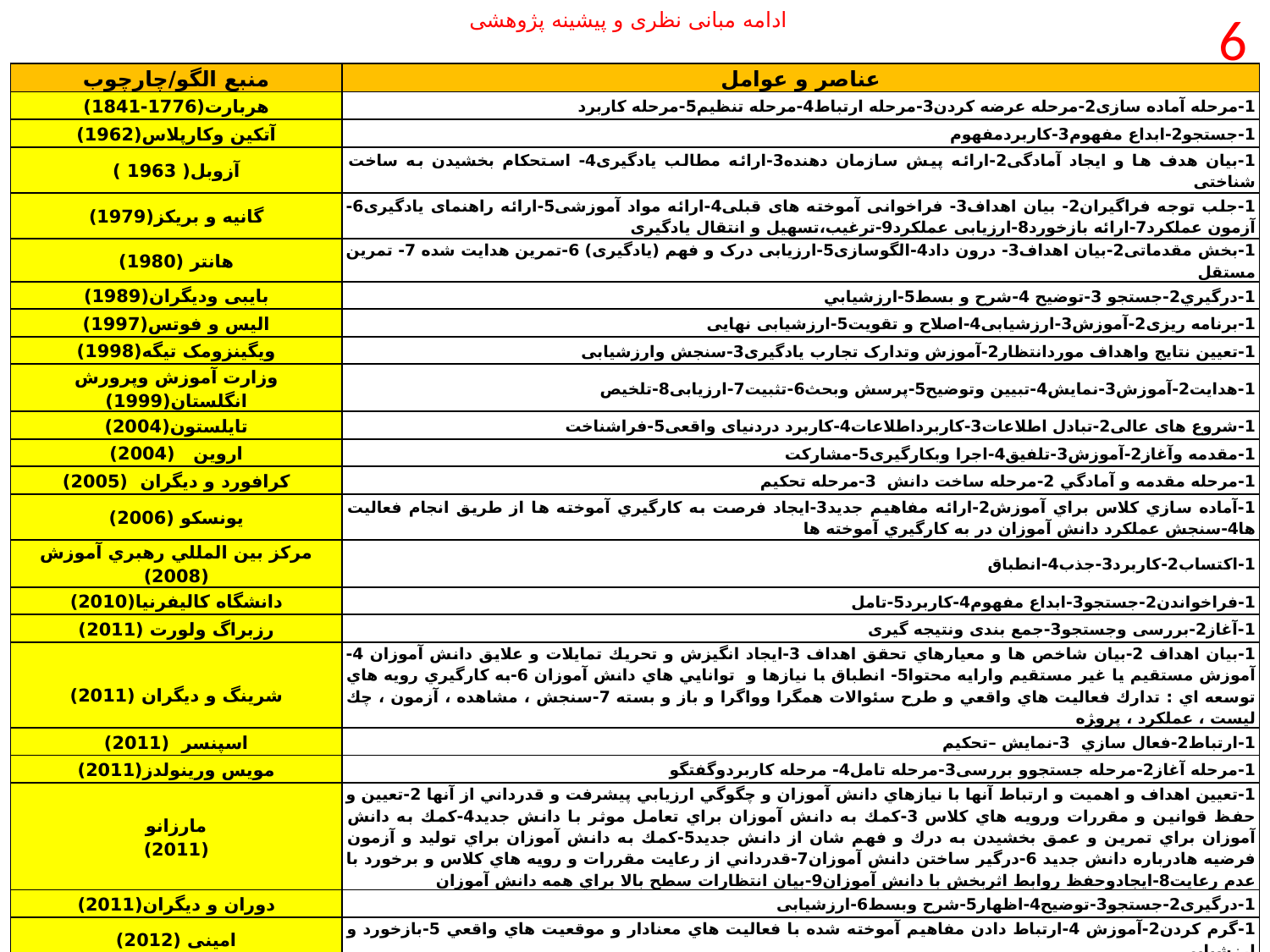

ادامه مبانی نظری و پیشینه پژوهشی
6
| منبع الگو/چارچوب | عناصر و عوامل |
| --- | --- |
| هربارت(1776-1841) | 1-مرحله آماده سازی2-مرحله عرضه کردن3-مرحله ارتباط4-مرحله تنظیم5-مرحله کاربرد |
| آتکین وکارپلاس(1962) | 1-جستجو2-ابداع مفهوم3-کاربردمفهوم |
| آزوبل( 1963 ) | 1-بیان هدف ها و ایجاد آمادگی2-ارائه پیش سازمان دهنده3-ارائه مطالب یادگیری4- استحکام بخشیدن به ساخت شناختی |
| گانیه و بریکز(1979) | 1-جلب توجه فراگیران2- بیان اهداف3- فراخوانی آموخته های قبلی4-ارائه مواد آموزشی5-ارائه راهنمای یادگیری6-آزمون عملکرد7-ارائه بازخورد8-ارزیابی عملکرد9-ترغیب،تسهیل و انتقال یادگیری |
| هانتر (1980) | 1-بخش مقدماتی2-بیان اهداف3- درون داد4-الگوسازی5-ارزیابی درک و فهم (یادگیری) 6-تمرین هدایت شده 7- تمرین مستقل |
| بایبی ودیگران(1989) | 1-درگيري2-جستجو 3-توضيح 4-شرح و بسط5-ارزشيابي |
| الیس و فوتس(1997) | 1-برنامه ریزی2-آموزش3-ارزشیابی4-اصلاح و تقویت5-ارزشیابی نهایی |
| ویگینزومک تیگه(1998) | 1-تعیین نتایج واهداف موردانتظار2-آموزش وتدارک تجارب یادگیری3-سنجش وارزشیابی |
| وزارت آموزش وپرورش انگلستان(1999) | 1-هدایت2-آموزش3-نمایش4-تبیین وتوضیح5-پرسش وبحث6-تثبیت7-ارزیابی8-تلخیص |
| تایلستون(2004) | 1-شروع های عالی2-تبادل اطلاعات3-کاربرداطلاعات4-کاربرد دردنیای واقعی5-فراشناخت |
| اروین (2004) | 1-مقدمه وآغاز2-آموزش3-تلفیق4-اجرا وبکارگیری5-مشارکت |
| کرافورد و دیگران (2005) | 1-مرحله مقدمه و آمادگي 2-مرحله ساخت دانش 3-مرحله تحكيم |
| یونسکو (2006) | 1-آماده سازي كلاس براي آموزش2-ارائه مفاهيم جديد3-ايجاد فرصت به كارگيري آموخته ها از طريق انجام فعاليت ها4-سنجش عملكرد دانش آموزان در به كارگيري آموخته ها |
| مركز بين المللي رهبري آموزش (2008) | 1-اکتساب2-کاربرد3-جذب4-انطباق |
| دانشگاه کالیفرنیا(2010) | 1-فراخواندن2-جستجو3-ابداع مفهوم4-کاربرد5-تامل |
| رزبراگ ولورت (2011) | 1-آغاز2-بررسی وجستجو3-جمع بندی ونتیجه گیری |
| شرینگ و دیگران (2011) | 1-بيان اهداف 2-بيان شاخص ها و معيارهاي تحقق اهداف 3-ايجاد انگيزش و تحريك تمايلات و علايق دانش آموزان 4-آموزش مستقیم یا غیر مستقیم وارایه محتوا5- انطباق با نيازها و توانايي هاي دانش آموزان 6-به كارگيري رويه هاي توسعه اي : تدارك فعاليت هاي واقعي و طرح سئوالات همگرا وواگرا و باز و بسته 7-سنجش ، مشاهده ، آزمون ، چك ليست ، عملكرد ، پرو‍ژه |
| اسپنسر (2011) | 1-ارتباط2-فعال سازي 3-نمايش –تحكيم |
| مویس ورینولدز(2011) | 1-مرحله آغاز2-مرحله جستجوو بررسی3-مرحله تامل4- مرحله کاربردوگفتگو |
| مارزانو (2011) | 1-تعيين اهداف و اهميت و ارتباط آنها با نيازهاي دانش آموزان و چگوگي ارزيابي پيشرفت و قدرداني از آنها 2-تعيين و حفظ قوانين و مقررات ورويه هاي كلاس 3-كمك به دانش آموزان براي تعامل موثر با دانش جديد4-كمك به دانش آموزان براي تمرين و عمق بخشيدن به درك و فهم شان از دانش جديد5-كمك به دانش آموزان براي توليد و آزمون فرضيه هادرباره دانش جديد 6-درگير ساختن دانش آموزان7-قدرداني از رعايت مقررات و رويه هاي كلاس و برخورد با عدم رعايت8-ايجادوحفظ روابط اثربخش با دانش آموزان9-بيان انتظارات سطح بالا براي همه دانش آموزان |
| دوران و دیگران(2011) | 1-درگیری2-جستجو3-توضیح4-اظهار5-شرح وبسط6-ارزشیابی |
| امینی (2012) | 1-گرم كردن2-آموزش 4-ارتباط دادن مفاهيم آموخته شده با فعالیت هاي معنادار و موقعيت هاي واقعي 5-بازخورد و ارزشيابي |
| حسینی ومطور(1391) | 1-فعاليت هاي مقدماتي 2-فعاليت هاي مياني 3-فعاليت هاي پاياني |
| کنسرسیوم علوم آلاسکا(2013) | 1-درگیری2-جستجو3-تعمیم4-آزمایش5-تفسیر6-کاربرد7-ارزشیابی |